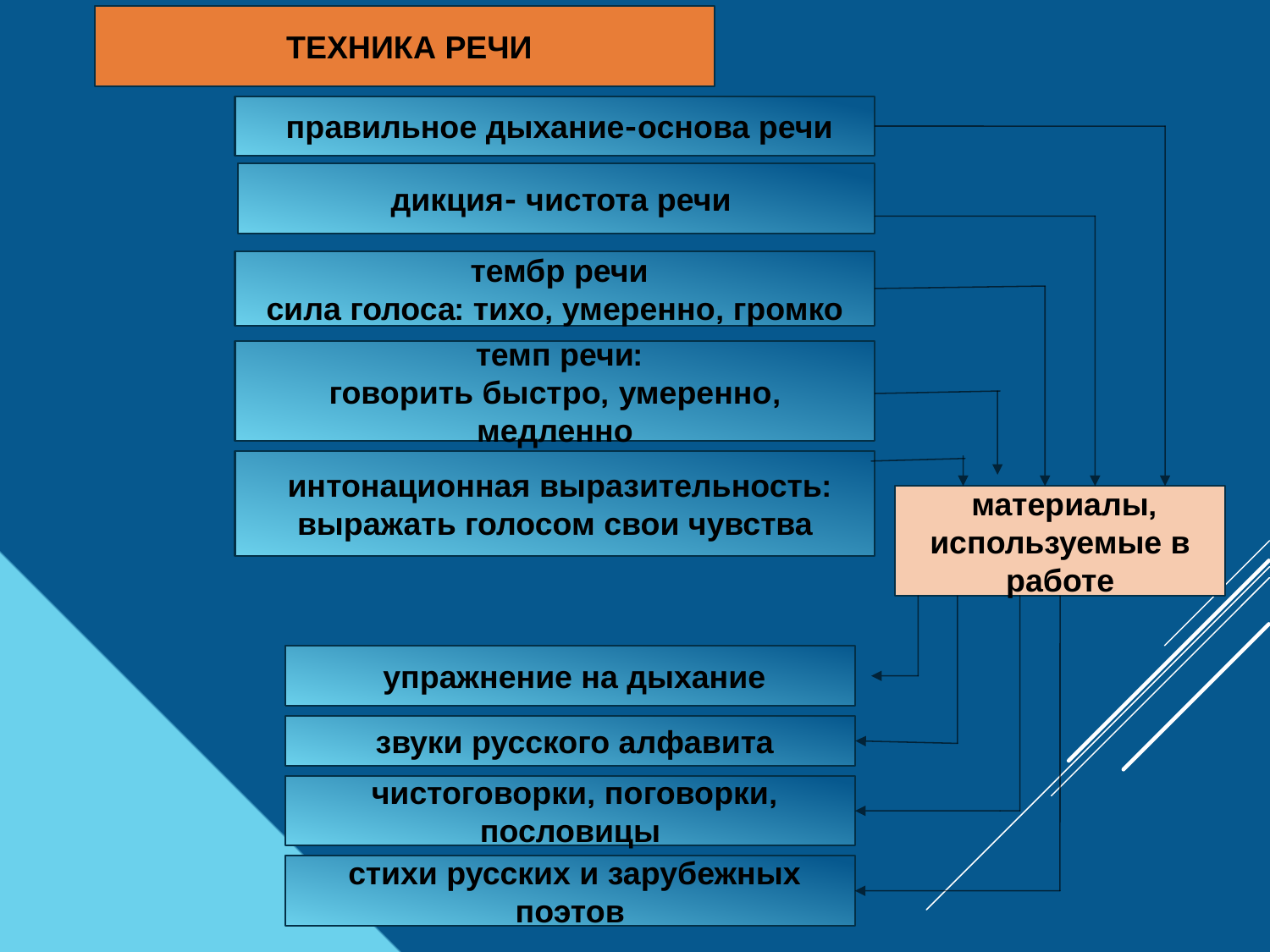

ТЕХНИКА РЕЧИ
 правильное дыхание-основа речи
 дикция- чистота речи
 тембр речи
сила голоса: тихо, умеренно, громко
 темп речи:
говорить быстро, умеренно, медленно
 интонационная выразительность:
выражать голосом свои чувства
 материалы, используемые в работе
 упражнение на дыхание
 звуки русского алфавита
 чистоговорки, поговорки, пословицы
 стихи русских и зарубежных поэтов